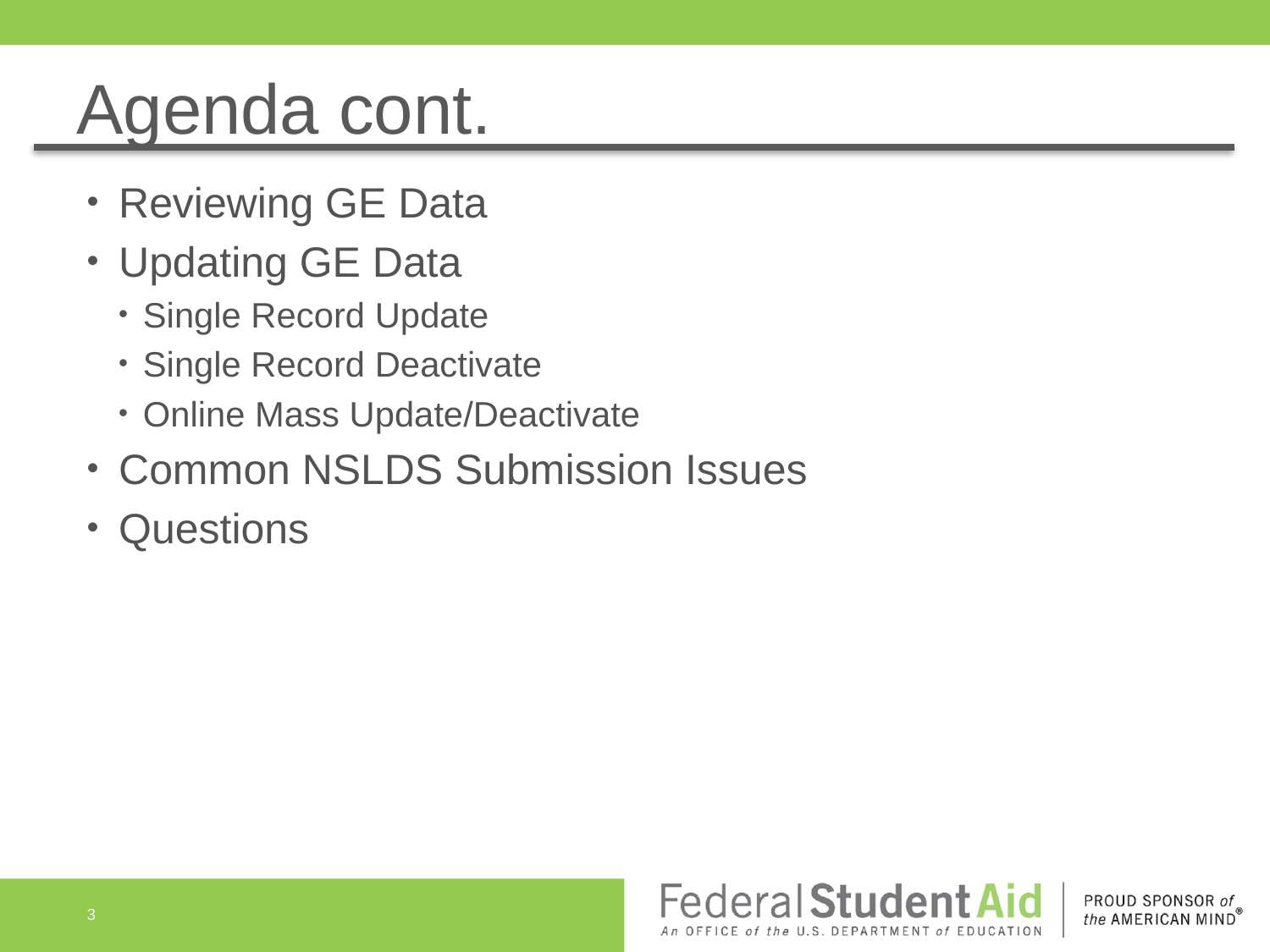

# Agenda cont.
Reviewing GE Data
Updating GE Data
Single Record Update
Single Record Deactivate
Online Mass Update/Deactivate
Common NSLDS Submission Issues
Questions

3